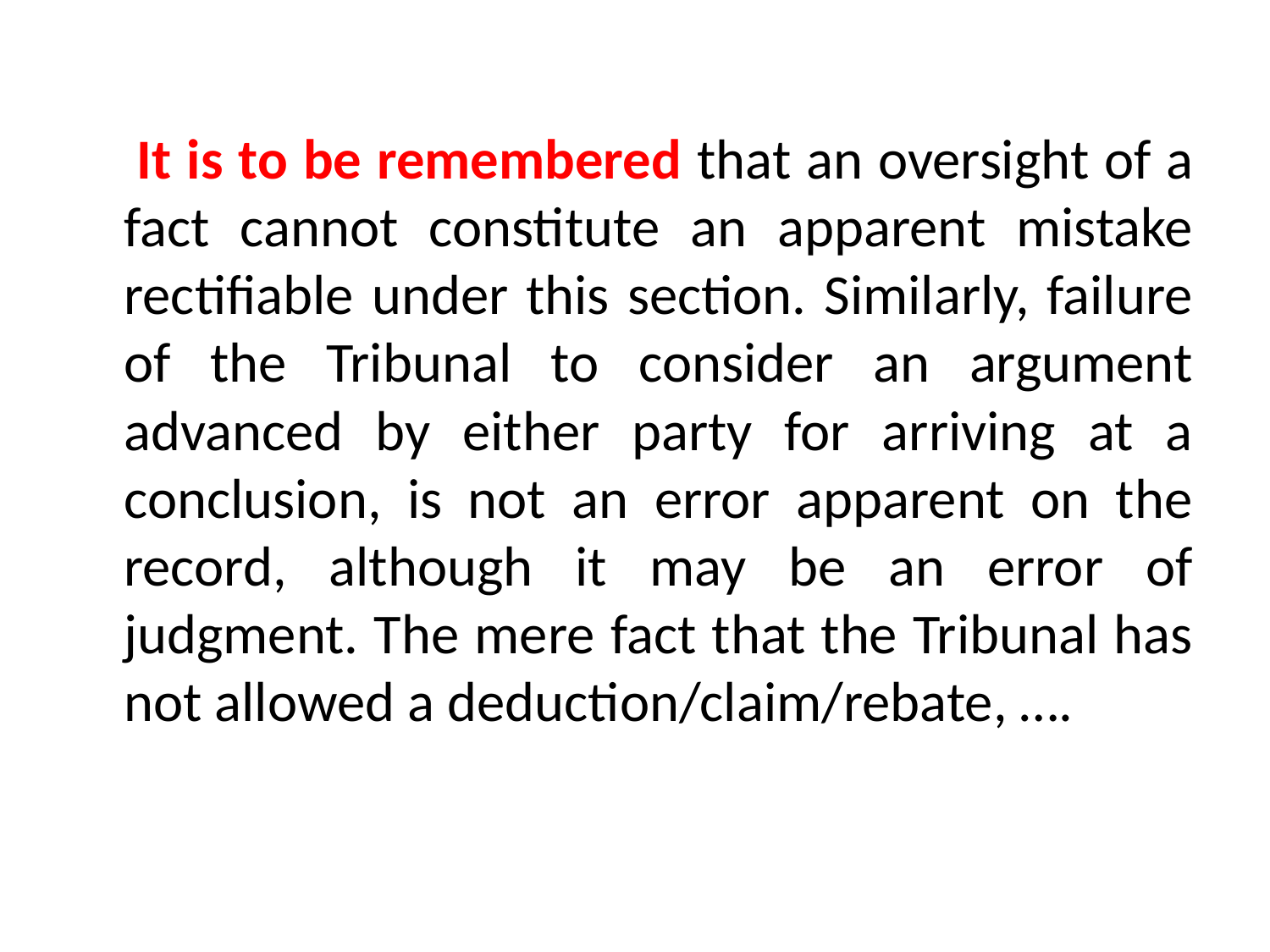

#
    It is to be remembered that an oversight of a fact cannot constitute an apparent mistake rectifiable under this section. Similarly, failure of the Tribunal to consider an argument advanced by either party for arriving at a conclusion, is not an error apparent on the record, although it may be an error of judgment. The mere fact that the Tribunal has not allowed a deduction/claim/rebate, ….